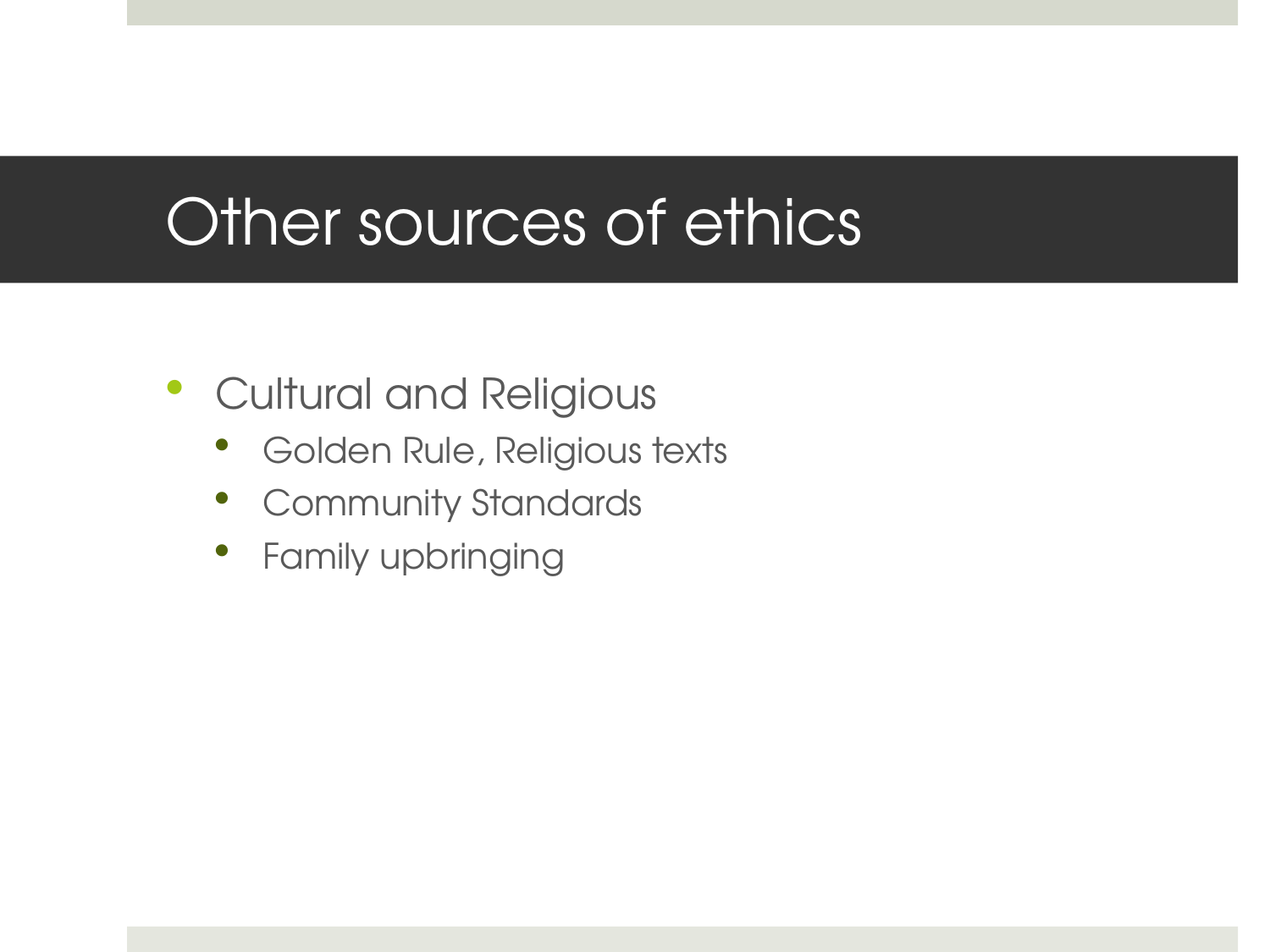

# Other sources of ethics
Cultural and Religious
Golden Rule, Religious texts
Community Standards
Family upbringing